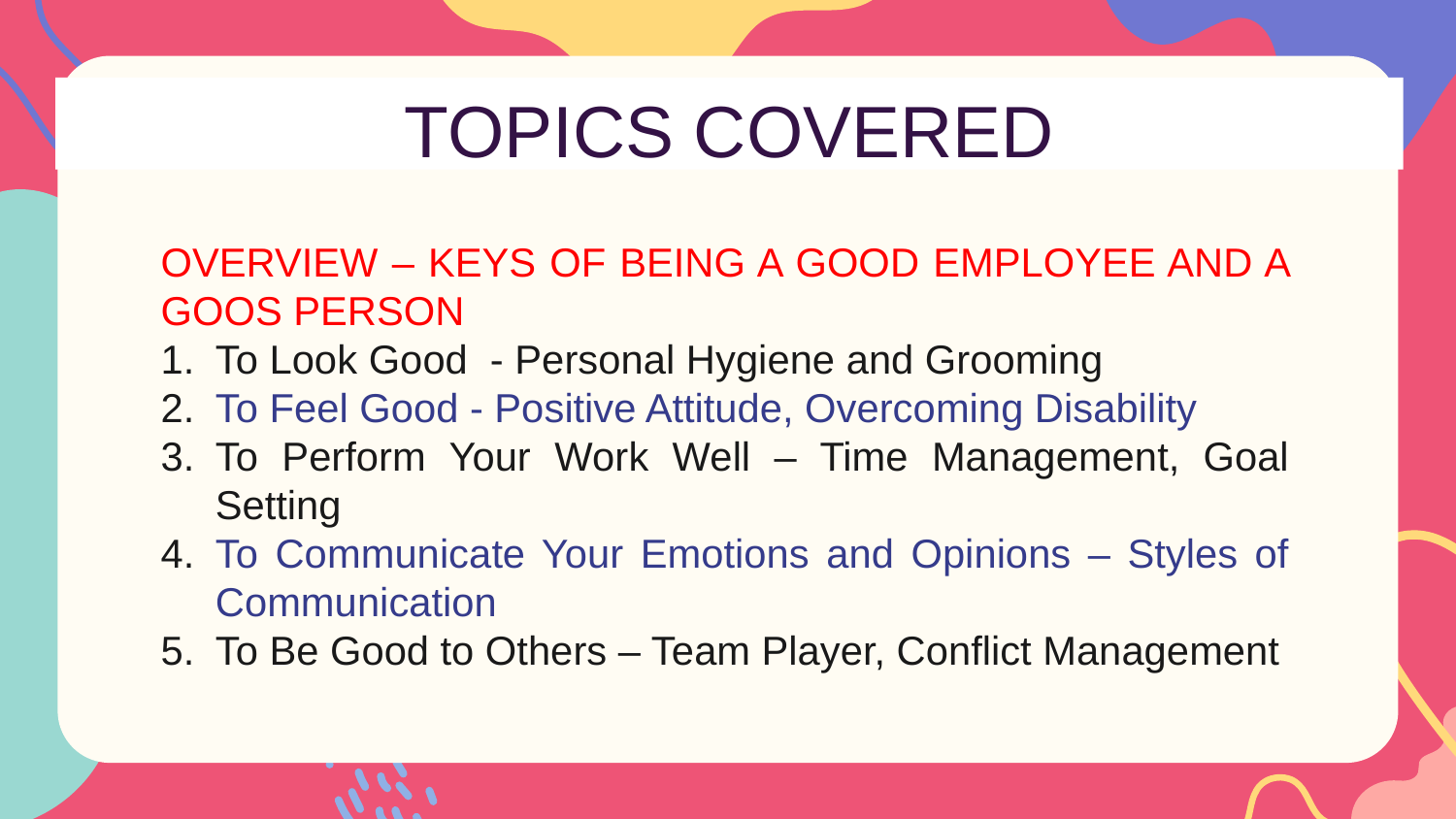

TOPICS COVERED
OVERVIEW – KEYS OF BEING A GOOD EMPLOYEE AND A GOOS PERSON
To Look Good  - Personal Hygiene and Grooming
To Feel Good - Positive Attitude, Overcoming Disability
To Perform Your Work Well – Time Management, Goal Setting
To Communicate Your Emotions and Opinions – Styles of Communication
To Be Good to Others – Team Player, Conflict Management